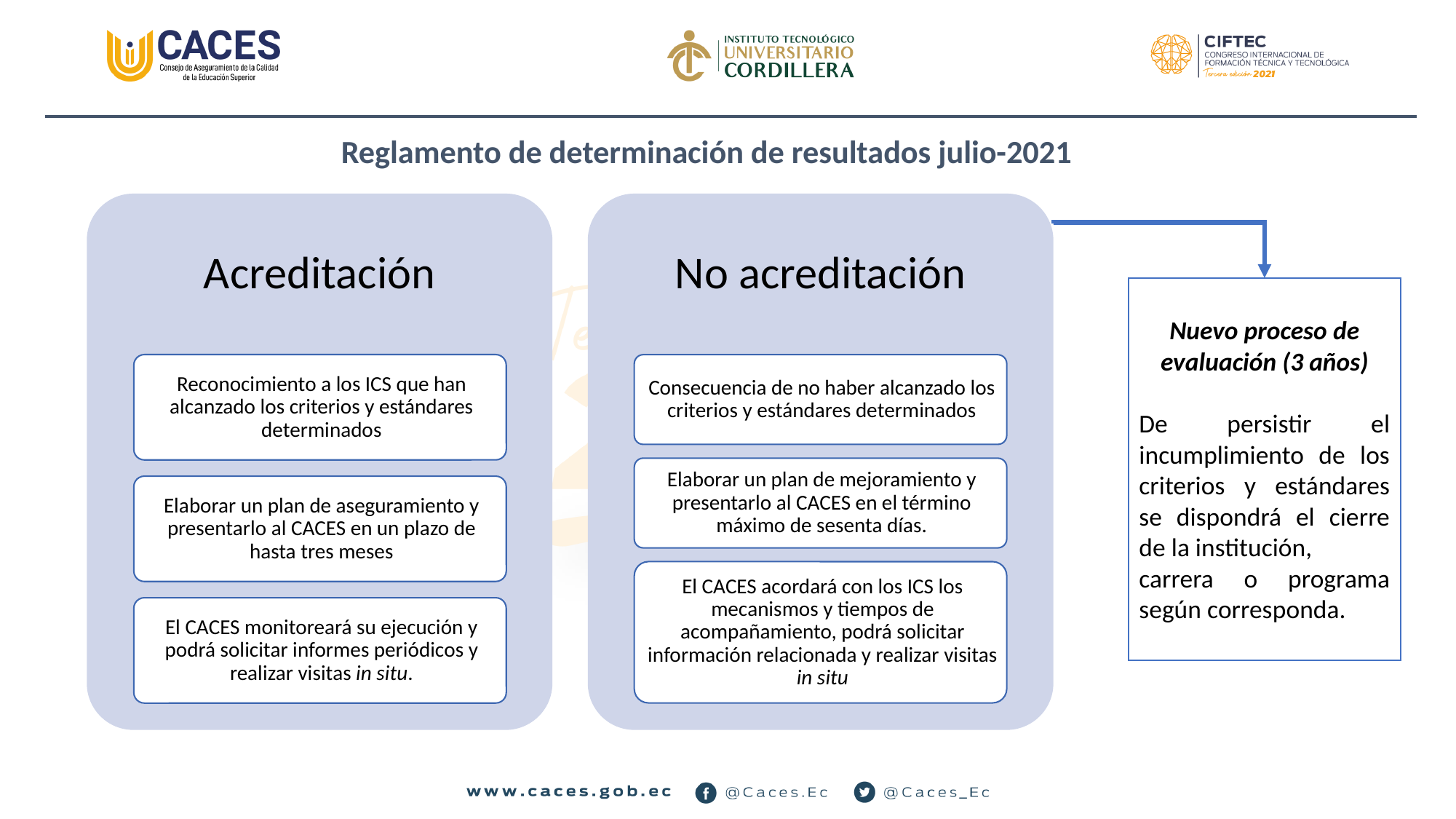

Reglamento de determinación de resultados julio-2021
Acreditación
Reconocimiento a los ICS que han alcanzado los criterios y estándares determinados
Elaborar un plan de aseguramiento y presentarlo al CACES en un plazo de hasta tres meses
El CACES monitoreará su ejecución y podrá solicitar informes periódicos y realizar visitas in situ.
No acreditación
Consecuencia de no haber alcanzado los criterios y estándares determinados
Elaborar un plan de mejoramiento y presentarlo al CACES en el término máximo de sesenta días.
El CACES acordará con los ICS los mecanismos y tiempos de acompañamiento, podrá solicitar información relacionada y realizar visitas in situ

Nuevo proceso de evaluación (3 años)

De persistir el incumplimiento de los criterios y estándares se dispondrá el cierre de la institución,
carrera o programa según corresponda.